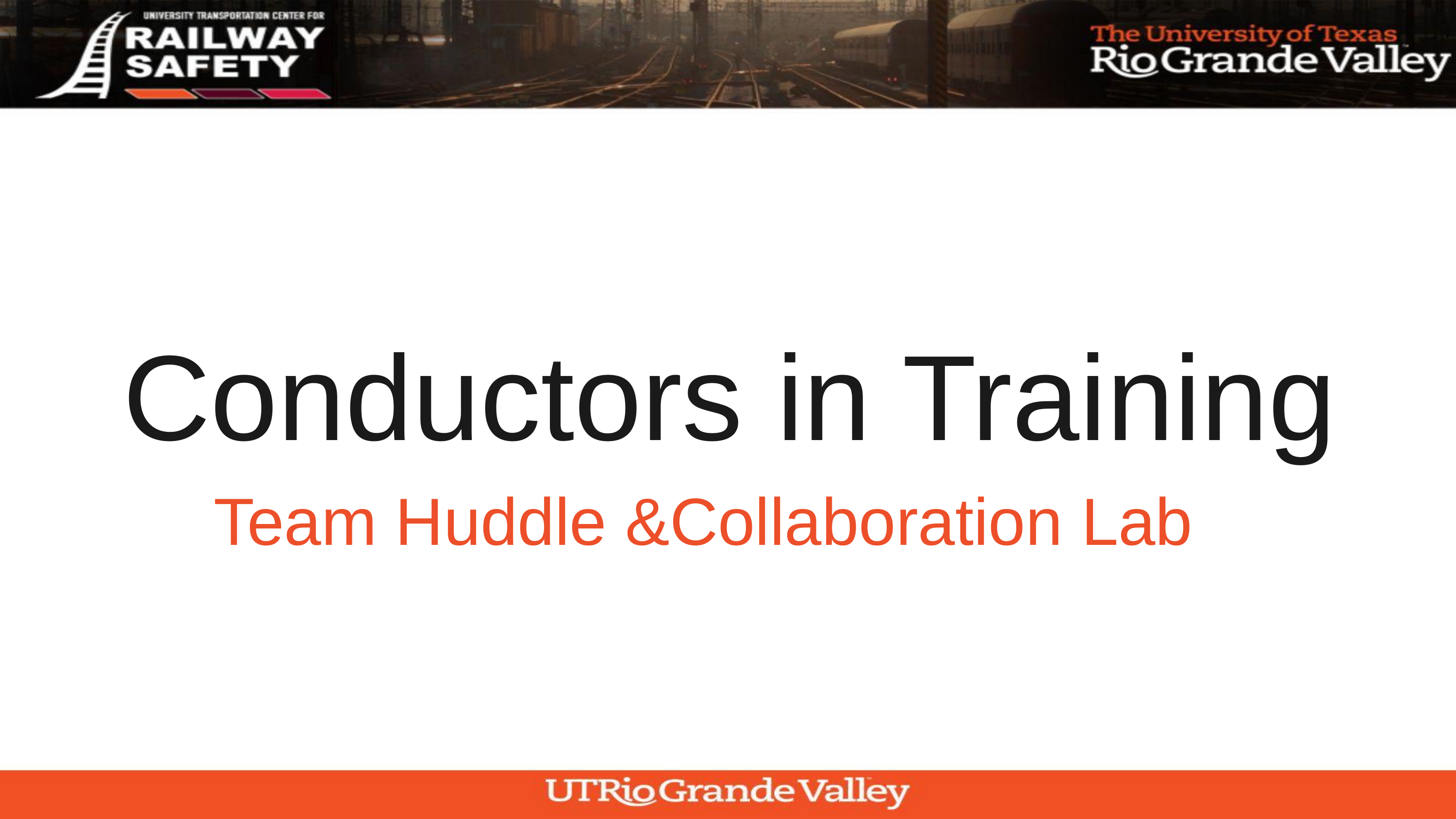

Conductors in Training
Team Huddle &Collaboration Lab